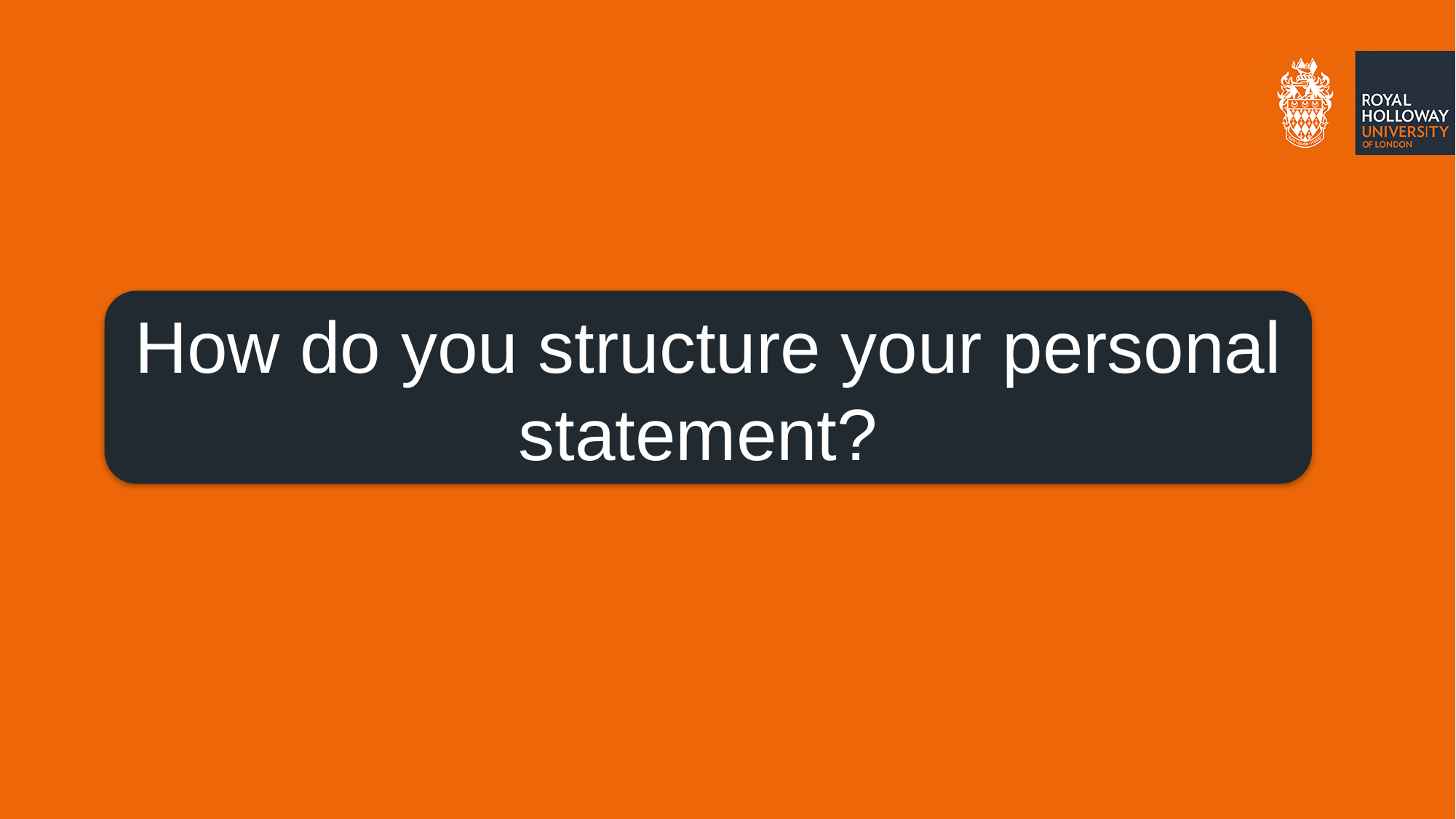

How do you structure your personal statement?